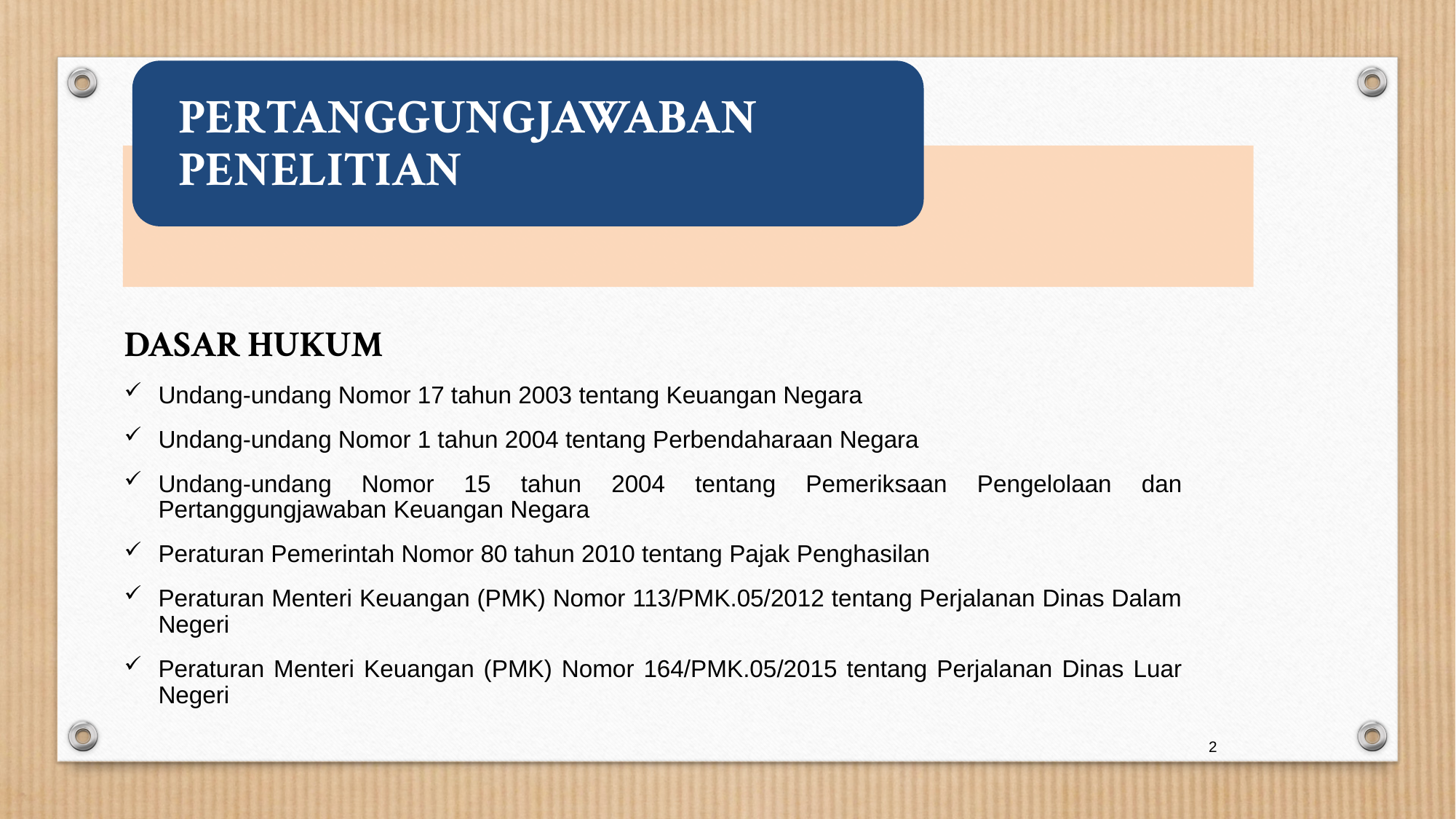

PERTANGGUNGJAWABAN PENELITIAN

DASAR HUKUM
Undang-undang Nomor 17 tahun 2003 tentang Keuangan Negara
Undang-undang Nomor 1 tahun 2004 tentang Perbendaharaan Negara
Undang-undang Nomor 15 tahun 2004 tentang Pemeriksaan Pengelolaan dan Pertanggungjawaban Keuangan Negara
Peraturan Pemerintah Nomor 80 tahun 2010 tentang Pajak Penghasilan
Peraturan Menteri Keuangan (PMK) Nomor 113/PMK.05/2012 tentang Perjalanan Dinas Dalam Negeri
Peraturan Menteri Keuangan (PMK) Nomor 164/PMK.05/2015 tentang Perjalanan Dinas Luar Negeri
2